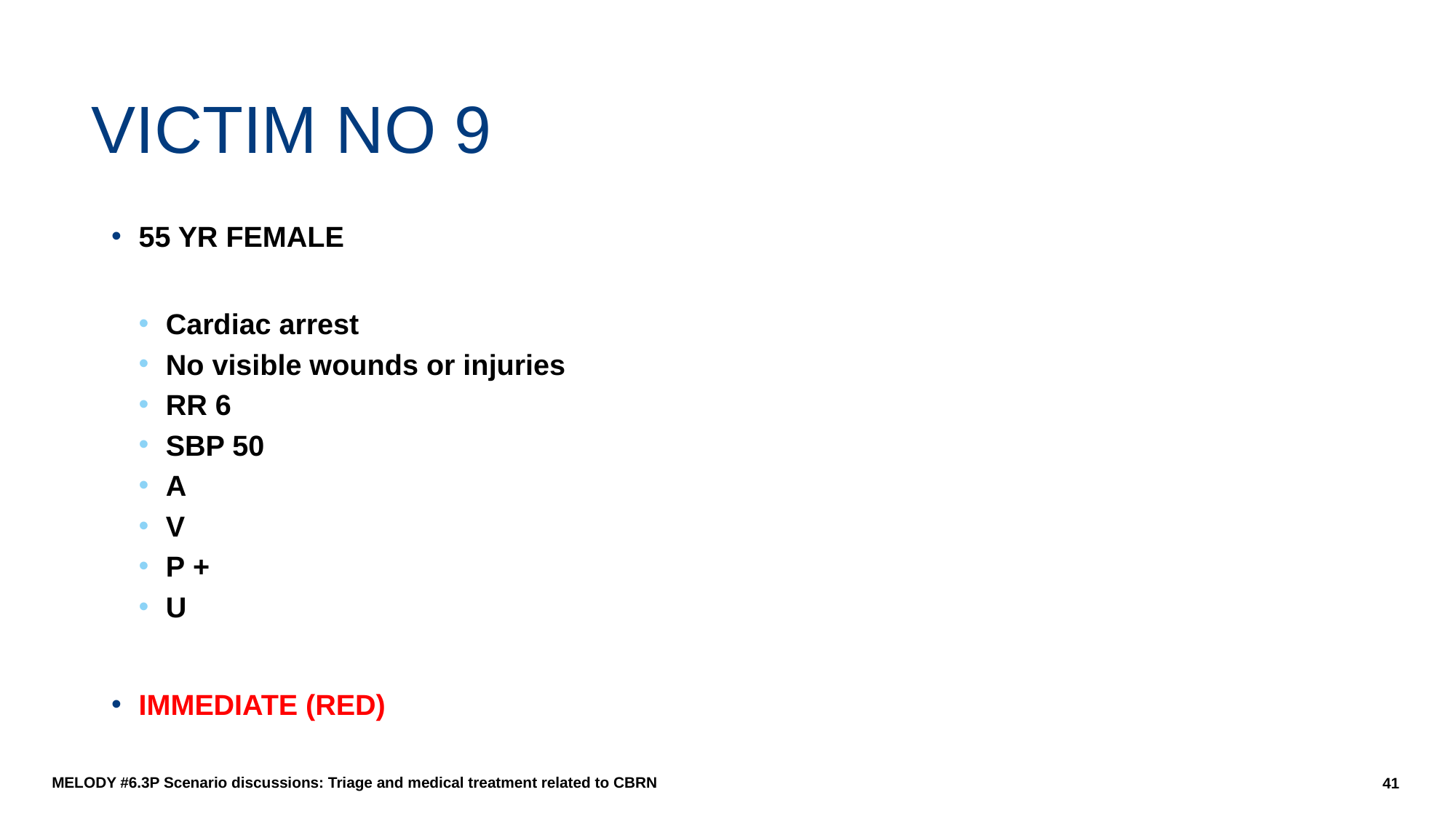

# VICTIM NO 9
55 YR FEMALE

Cardiac arrest
No visible wounds or injuries
RR 6
SBP 50
A
V
P +
U

IMMEDIATE (RED)

MELODY #6.3P Scenario discussions: Triage and medical treatment related to CBRN
41